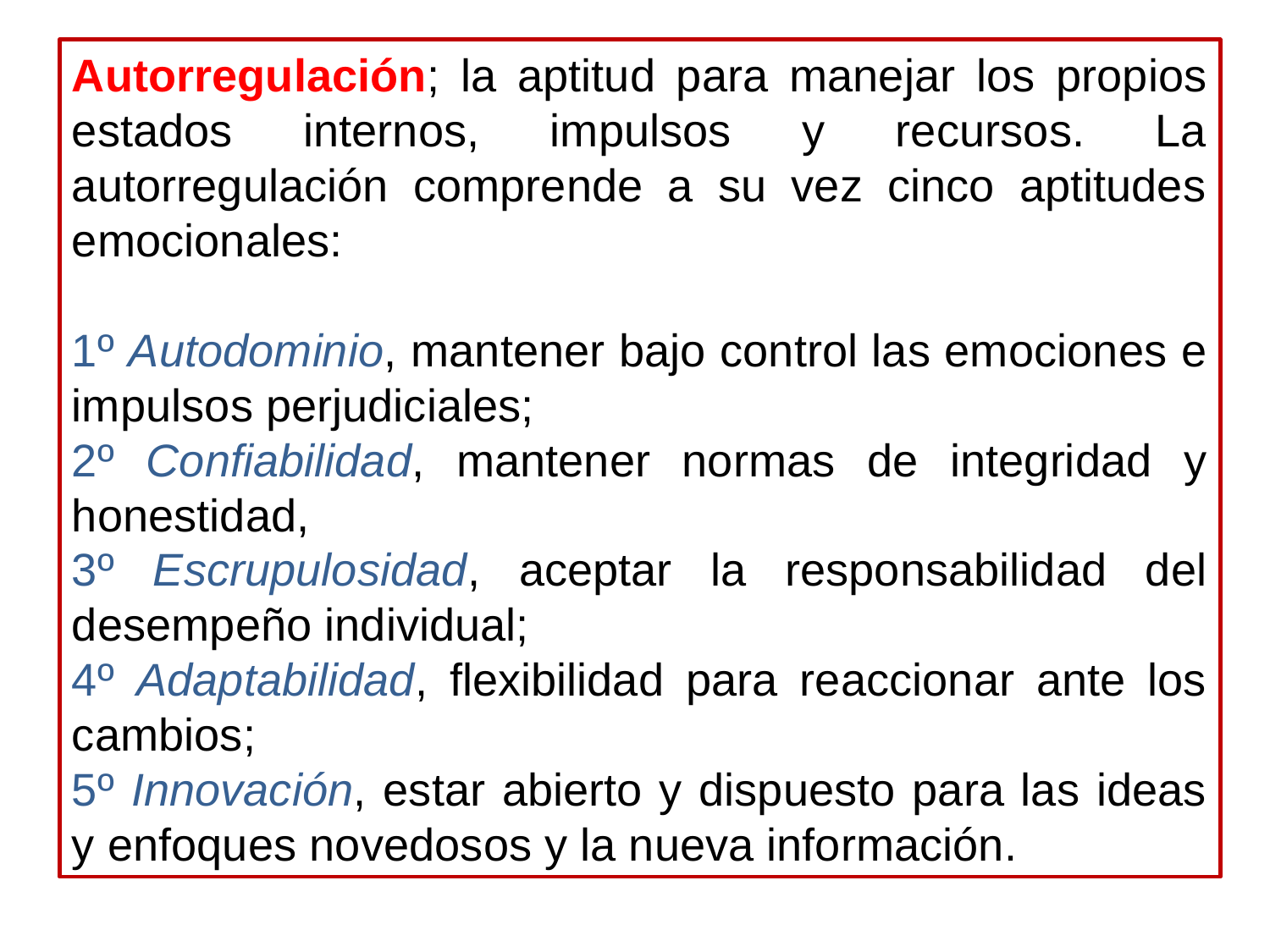

Autorregulación; la aptitud para manejar los propios estados internos, impulsos y recursos. La autorregulación comprende a su vez cinco aptitudes emocionales:

1º Autodominio, mantener bajo control las emociones e impulsos perjudiciales;
2º Confiabilidad, mantener normas de integridad y honestidad,
3º Escrupulosidad, aceptar la responsabilidad del desempeño individual;
4º Adaptabilidad, flexibilidad para reaccionar ante los cambios;
5º Innovación, estar abierto y dispuesto para las ideas y enfoques novedosos y la nueva información.